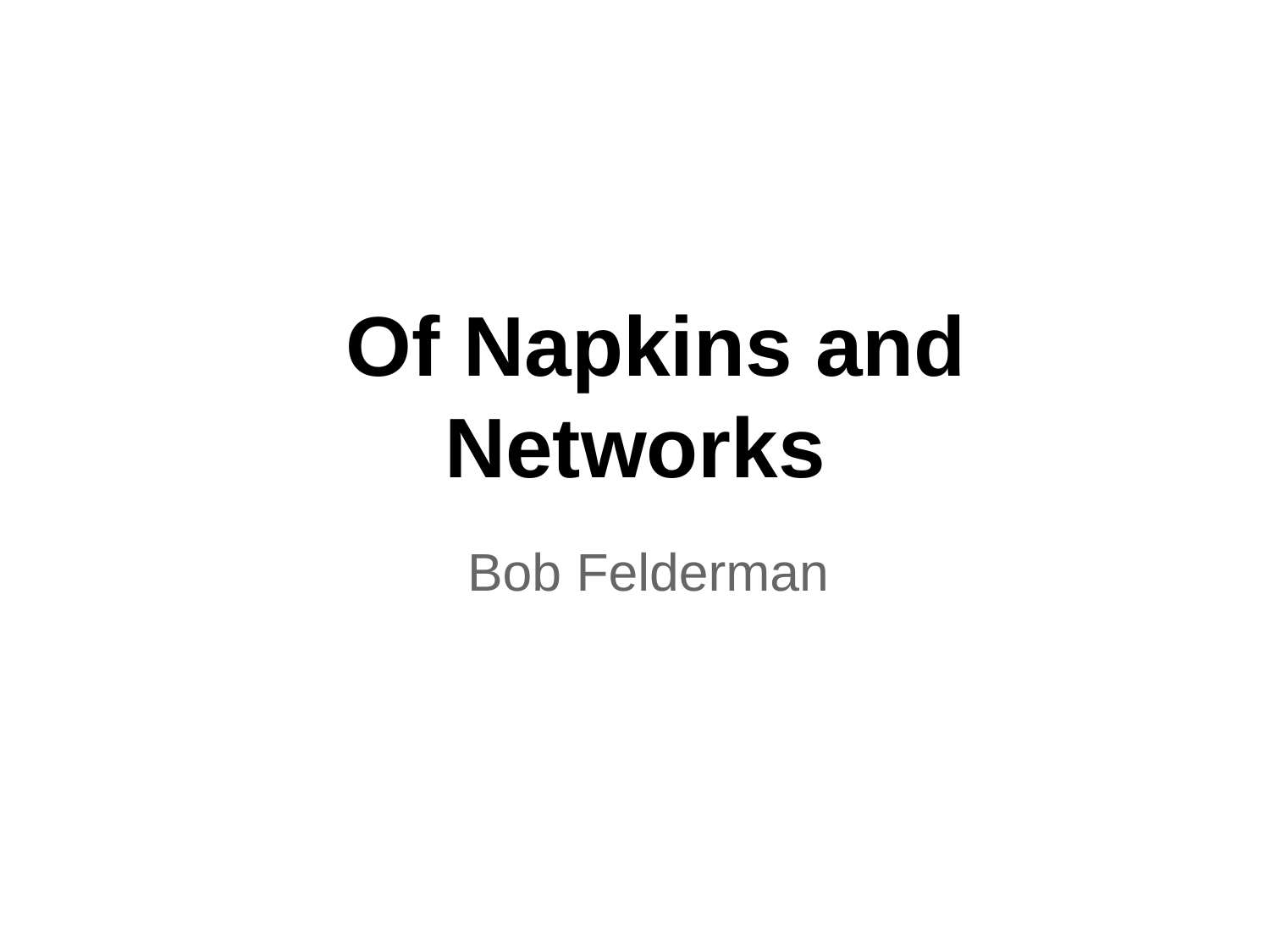

# Of Napkins and Networks
Bob Felderman